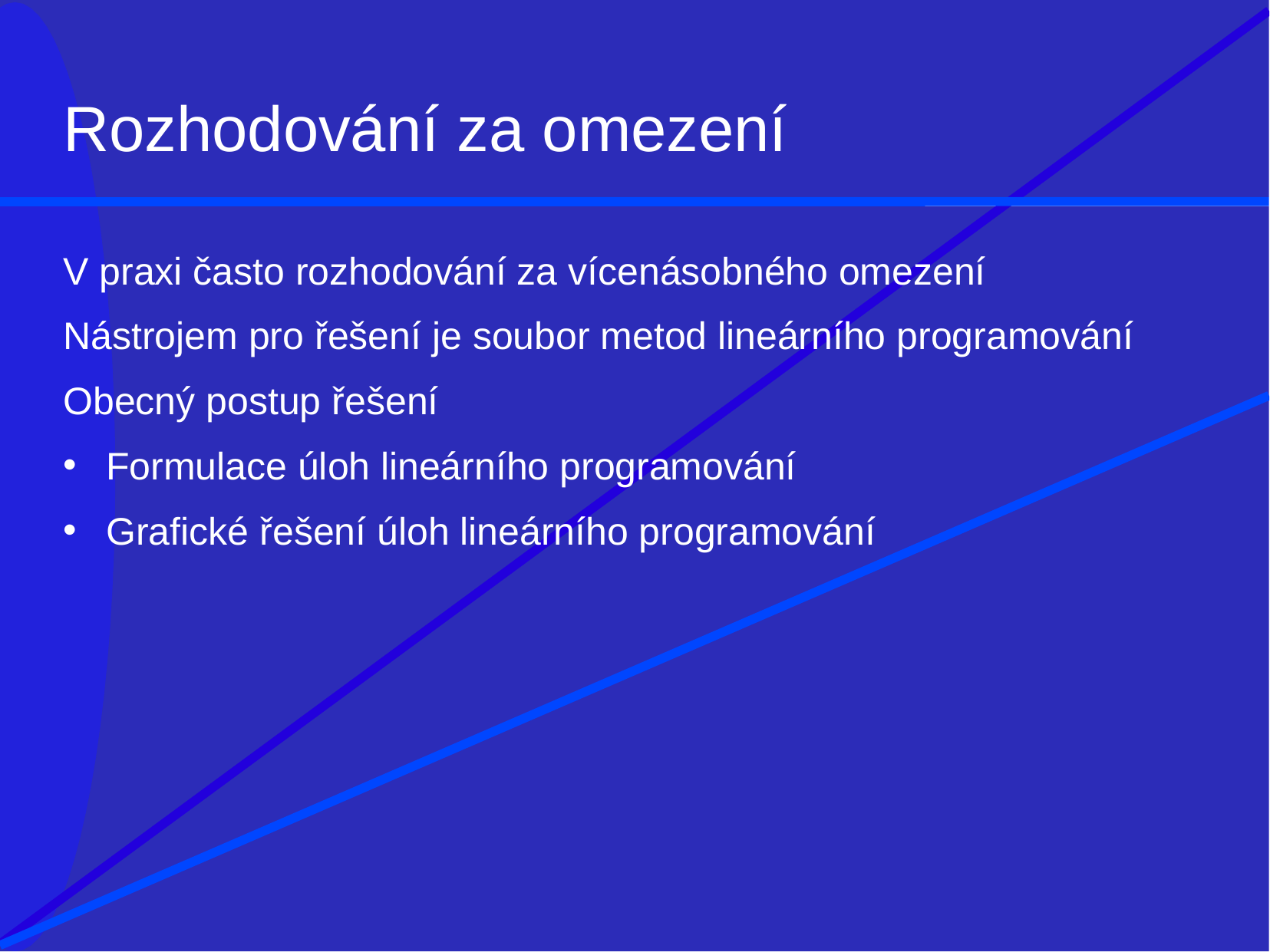

# Rozhodování za omezení
V praxi často rozhodování za vícenásobného omezení Nástrojem pro řešení je soubor metod lineárního programování Obecný postup řešení
Formulace úloh lineárního programování
Grafické řešení úloh lineárního programování